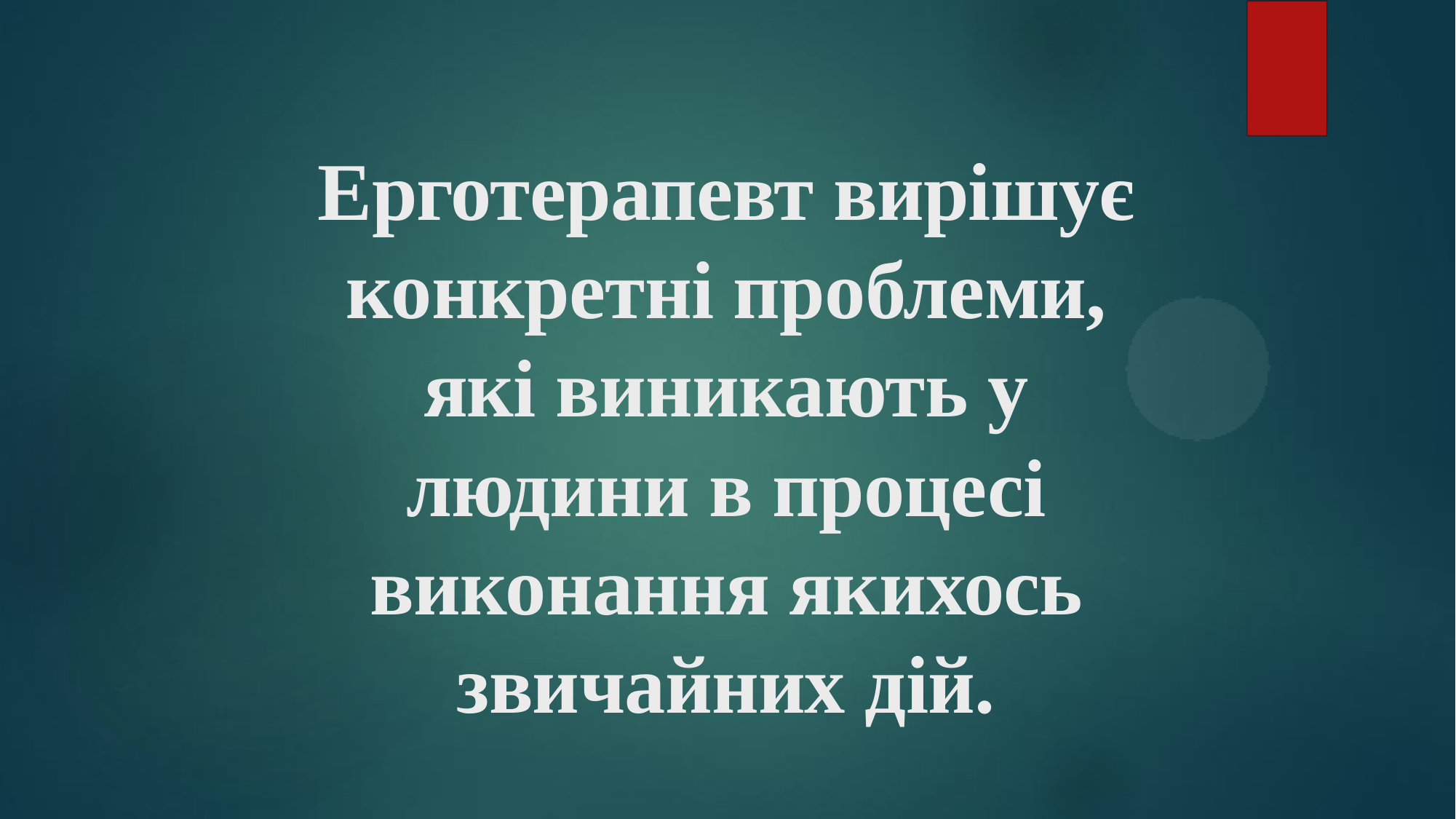

Ерготерапевт вирішує конкретні проблеми, які виникають у
людини в процесі виконання якихось звичайних дій.